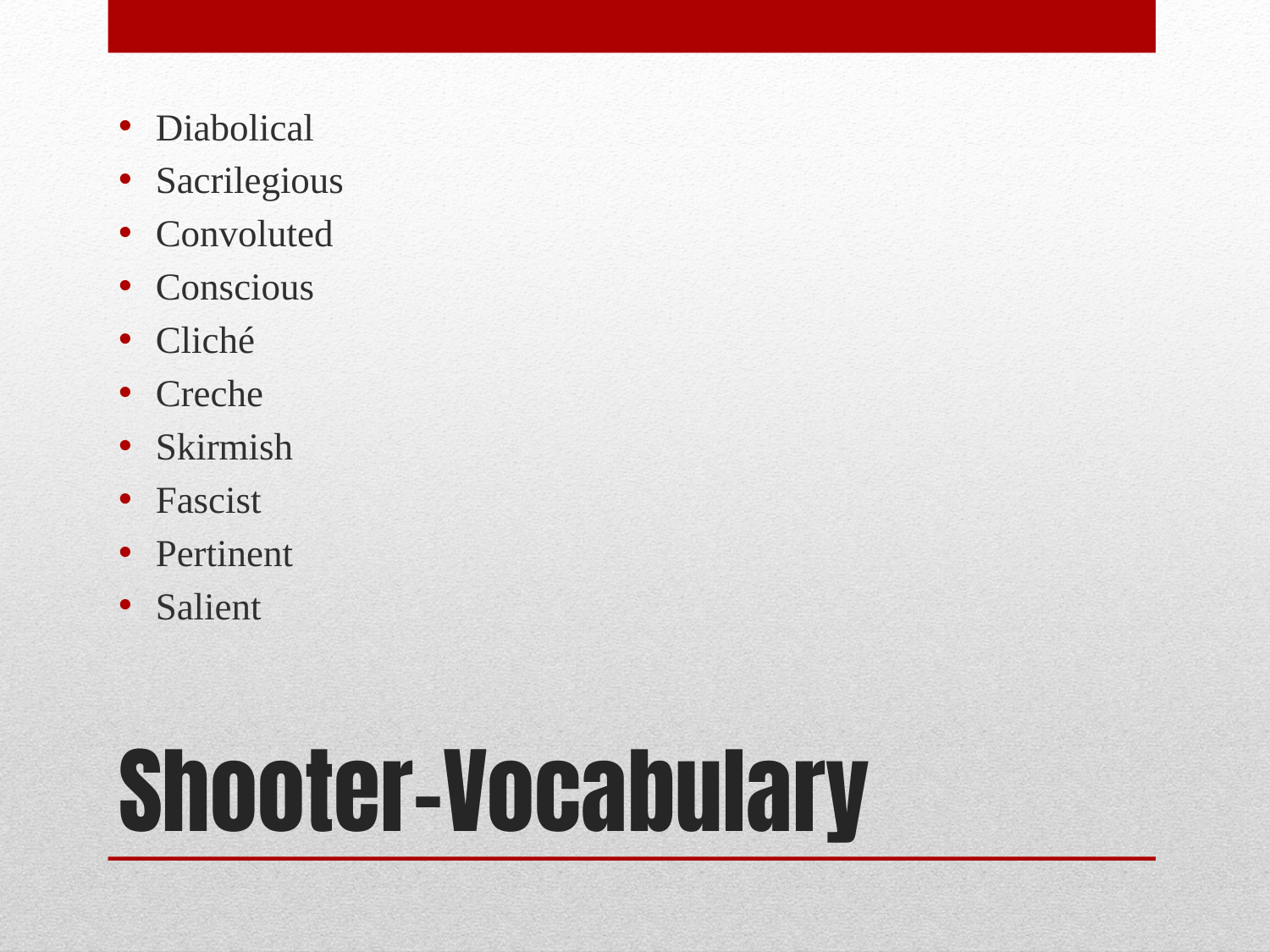

Diabolical
Sacrilegious
Convoluted
Conscious
Cliché
Creche
Skirmish
Fascist
Pertinent
Salient
# Shooter-Vocabulary